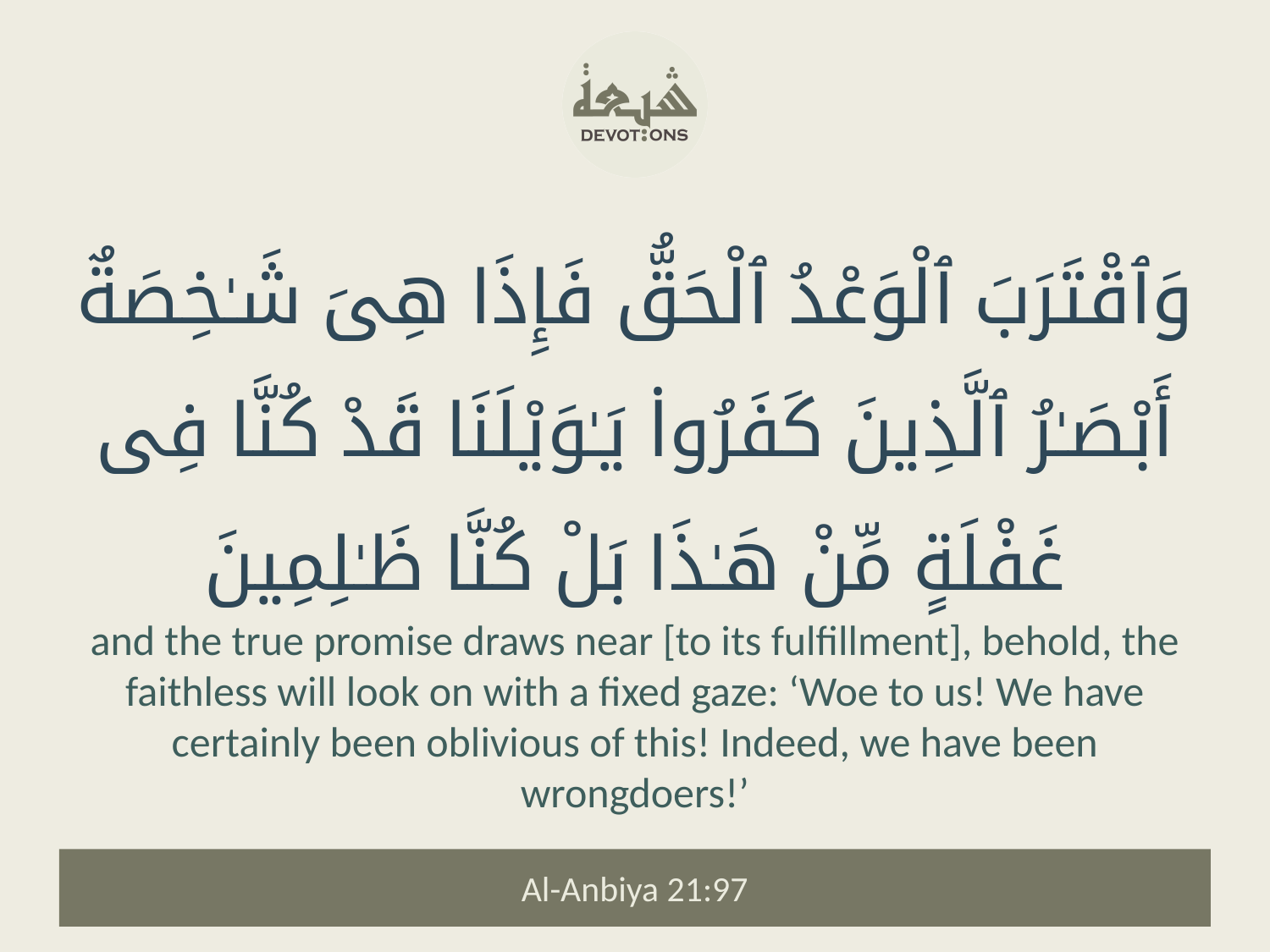

وَٱقْتَرَبَ ٱلْوَعْدُ ٱلْحَقُّ فَإِذَا هِىَ شَـٰخِصَةٌ أَبْصَـٰرُ ٱلَّذِينَ كَفَرُوا۟ يَـٰوَيْلَنَا قَدْ كُنَّا فِى غَفْلَةٍ مِّنْ هَـٰذَا بَلْ كُنَّا ظَـٰلِمِينَ
and the true promise draws near [to its fulfillment], behold, the faithless will look on with a fixed gaze: ‘Woe to us! We have certainly been oblivious of this! Indeed, we have been wrongdoers!’
Al-Anbiya 21:97